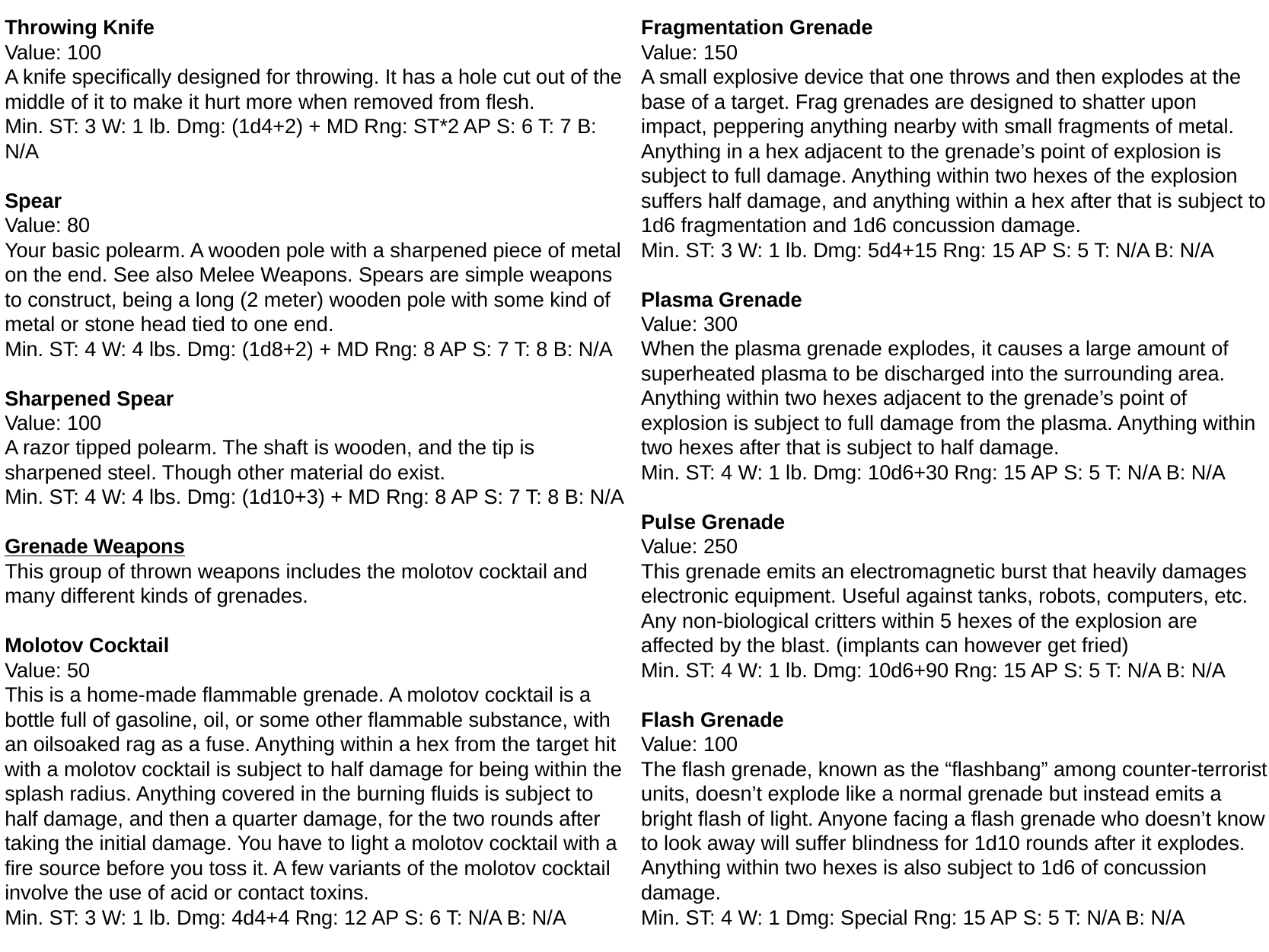

Fragmentation Grenade
Value: 150
A small explosive device that one throws and then explodes at the base of a target. Frag grenades are designed to shatter upon impact, peppering anything nearby with small fragments of metal. Anything in a hex adjacent to the grenade’s point of explosion is subject to full damage. Anything within two hexes of the explosion suffers half damage, and anything within a hex after that is subject to 1d6 fragmentation and 1d6 concussion damage.
Min. ST: 3 W: 1 lb. Dmg: 5d4+15 Rng: 15 AP S: 5 T: N/A B: N/A

Plasma Grenade
Value: 300
When the plasma grenade explodes, it causes a large amount of superheated plasma to be discharged into the surrounding area. Anything within two hexes adjacent to the grenade’s point of explosion is subject to full damage from the plasma. Anything within two hexes after that is subject to half damage.
Min. ST: 4 W: 1 lb. Dmg: 10d6+30 Rng: 15 AP S: 5 T: N/A B: N/A

Pulse Grenade
Value: 250
This grenade emits an electromagnetic burst that heavily damages electronic equipment. Useful against tanks, robots, computers, etc. Any non-biological critters within 5 hexes of the explosion are affected by the blast. (implants can however get fried)
Min. ST: 4 W: 1 lb. Dmg: 10d6+90 Rng: 15 AP S: 5 T: N/A B: N/A

Flash Grenade
Value: 100
The flash grenade, known as the “flashbang” among counter-terrorist units, doesn’t explode like a normal grenade but instead emits a bright flash of light. Anyone facing a flash grenade who doesn’t know to look away will suffer blindness for 1d10 rounds after it explodes. Anything within two hexes is also subject to 1d6 of concussion damage.
Min. ST: 4 W: 1 Dmg: Special Rng: 15 AP S: 5 T: N/A B: N/A

Throwing Knife
Value: 100
A knife specifically designed for throwing. It has a hole cut out of the middle of it to make it hurt more when removed from flesh.
Min. ST: 3 W: 1 lb. Dmg: (1d4+2) + MD Rng: ST*2 AP S: 6 T: 7 B: N/A

Spear
Value: 80
Your basic polearm. A wooden pole with a sharpened piece of metal on the end. See also Melee Weapons. Spears are simple weapons to construct, being a long (2 meter) wooden pole with some kind of metal or stone head tied to one end.
Min. ST: 4 W: 4 lbs. Dmg: (1d8+2) + MD Rng: 8 AP S: 7 T: 8 B: N/A

Sharpened Spear
Value: 100
A razor tipped polearm. The shaft is wooden, and the tip is sharpened steel. Though other material do exist.
Min. ST: 4 W: 4 lbs. Dmg: (1d10+3) + MD Rng: 8 AP S: 7 T: 8 B: N/A

Grenade Weapons
This group of thrown weapons includes the molotov cocktail and many different kinds of grenades.

Molotov Cocktail
Value: 50
This is a home-made flammable grenade. A molotov cocktail is a bottle full of gasoline, oil, or some other flammable substance, with an oilsoaked rag as a fuse. Anything within a hex from the target hit with a molotov cocktail is subject to half damage for being within the splash radius. Anything covered in the burning fluids is subject to half damage, and then a quarter damage, for the two rounds after taking the initial damage. You have to light a molotov cocktail with a fire source before you toss it. A few variants of the molotov cocktail involve the use of acid or contact toxins.
Min. ST: 3 W: 1 lb. Dmg: 4d4+4 Rng: 12 AP S: 6 T: N/A B: N/A